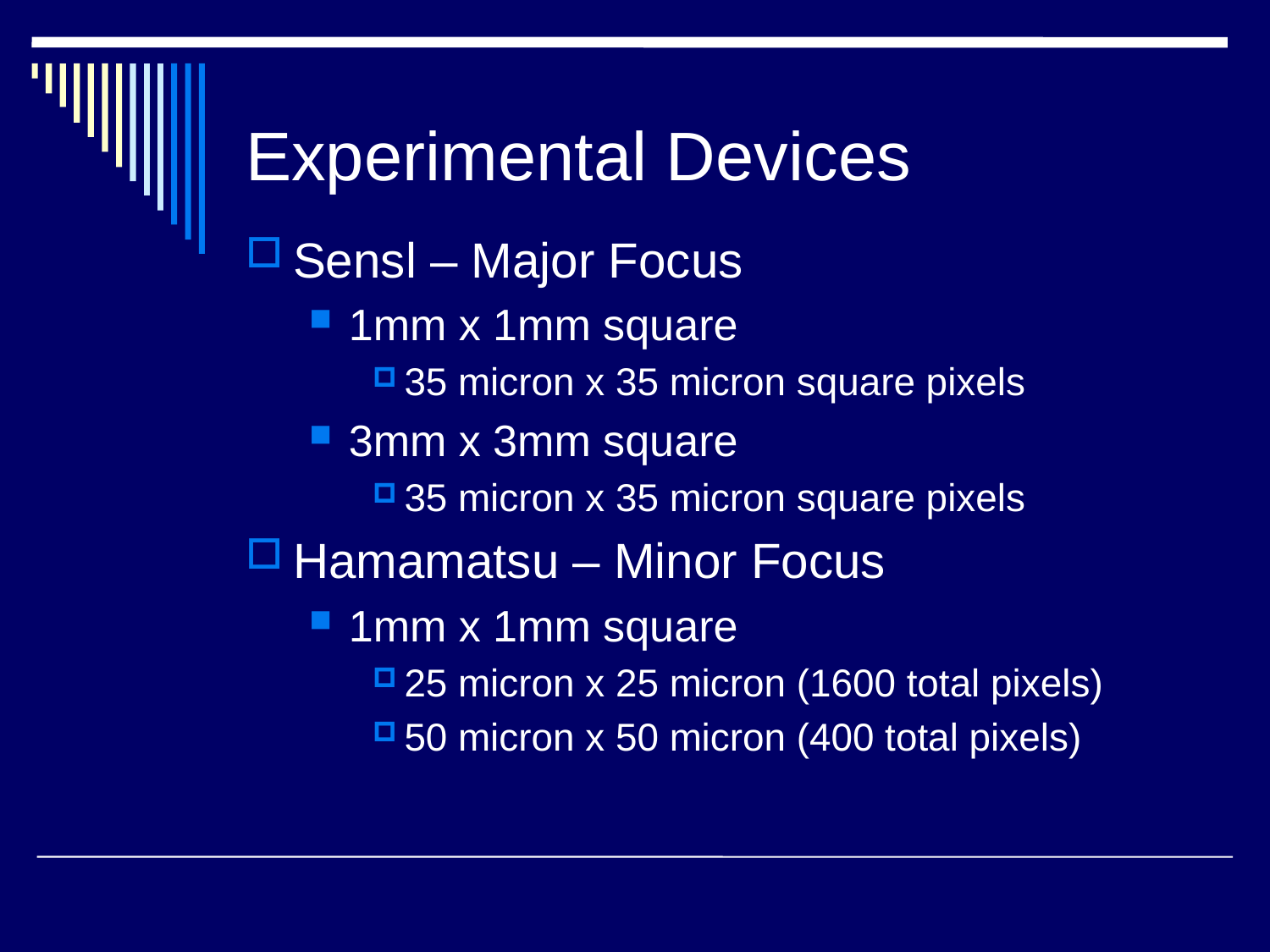

# Experimental Devices
Sensl – Major Focus
1mm x 1mm square
35 micron x 35 micron square pixels
3mm x 3mm square
35 micron x 35 micron square pixels
Hamamatsu – Minor Focus
1mm x 1mm square
25 micron x 25 micron (1600 total pixels)
50 micron x 50 micron (400 total pixels)